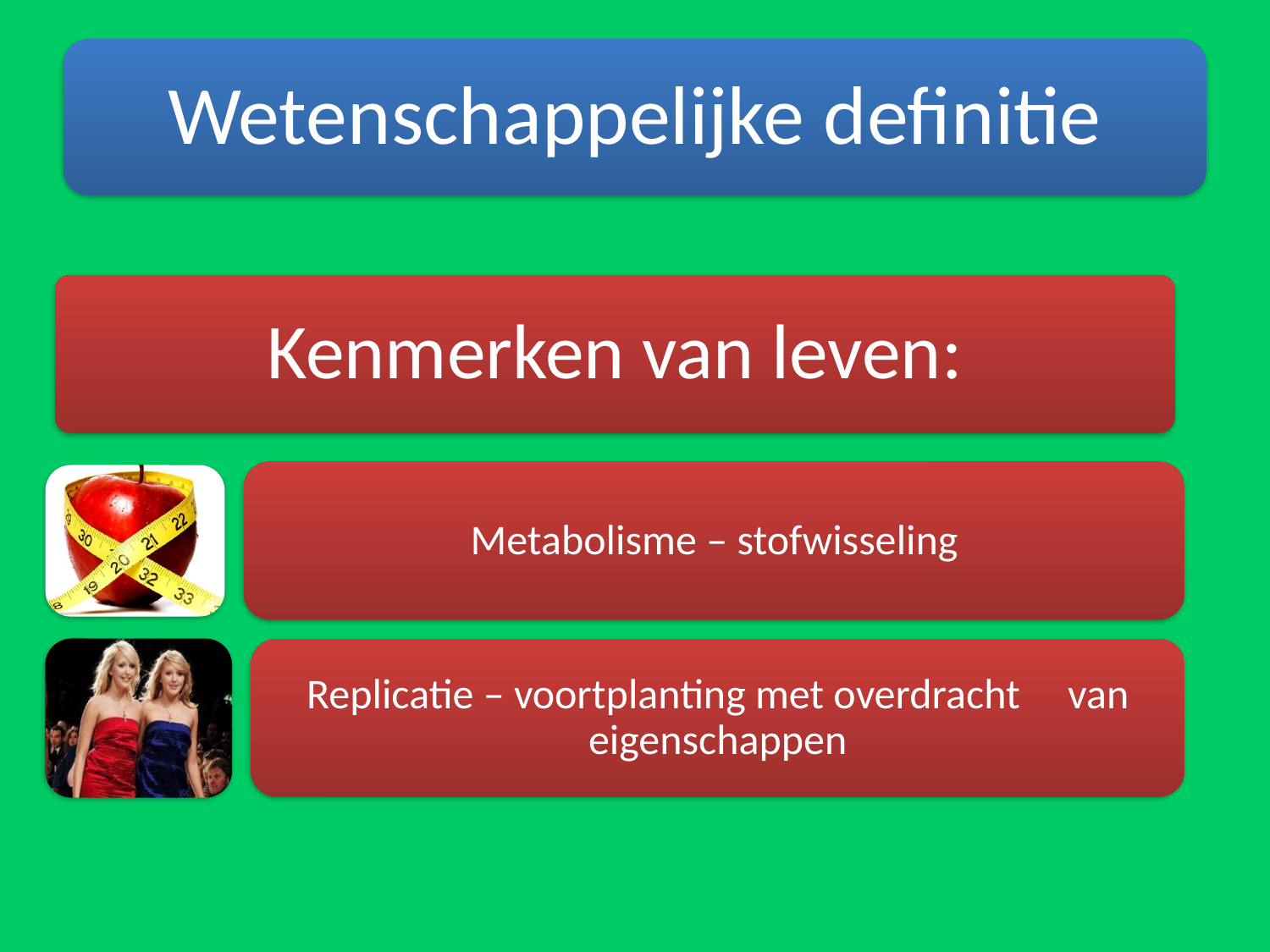

Wetenschappelijke definitie
Kenmerken van leven:
Metabolisme – stofwisseling
Replicatie – voortplanting met overdracht     van eigenschappen